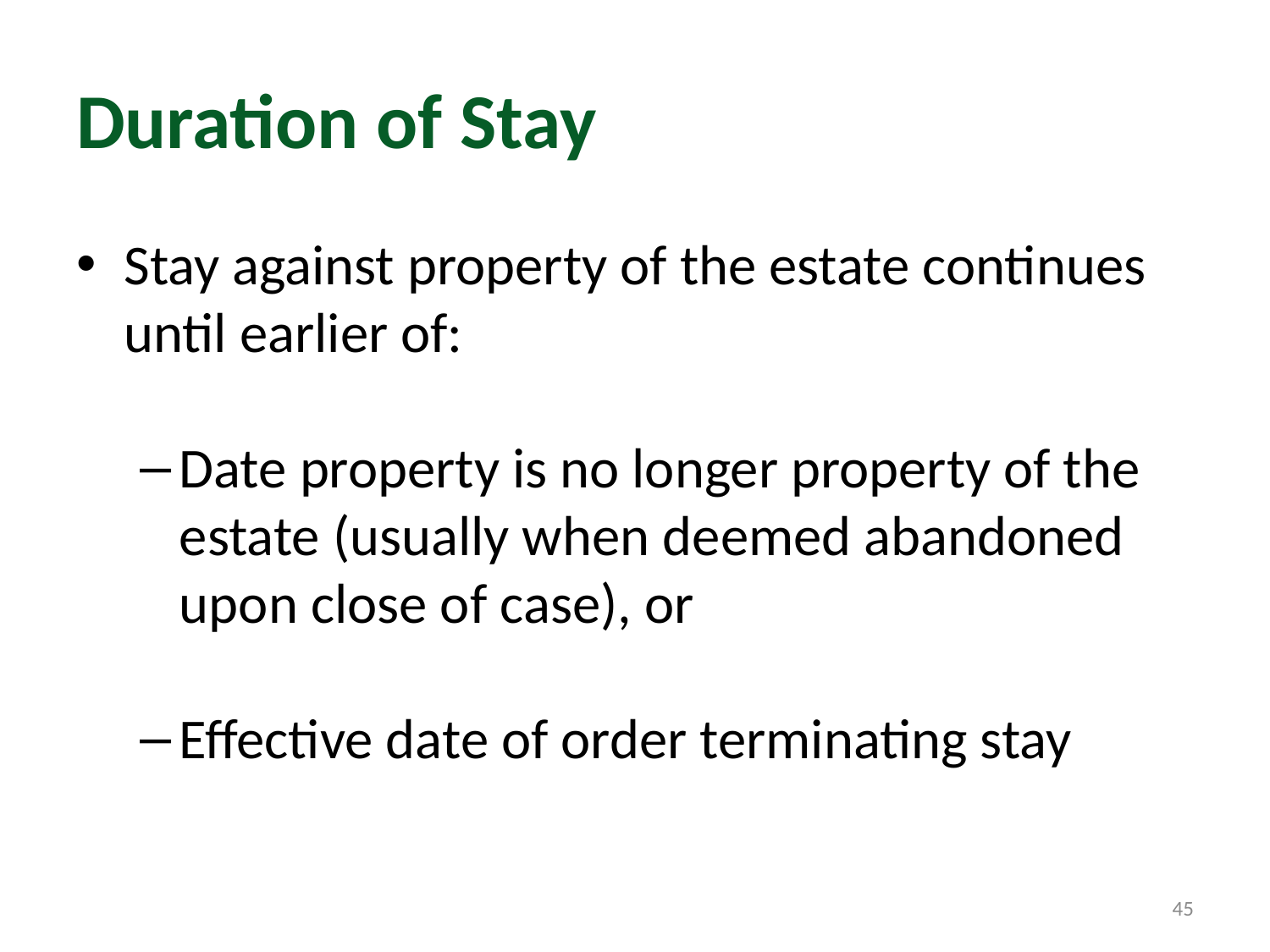

# Duration of Stay
Stay against property of the estate continues until earlier of:
Date property is no longer property of the estate (usually when deemed abandoned upon close of case), or
Effective date of order terminating stay

45